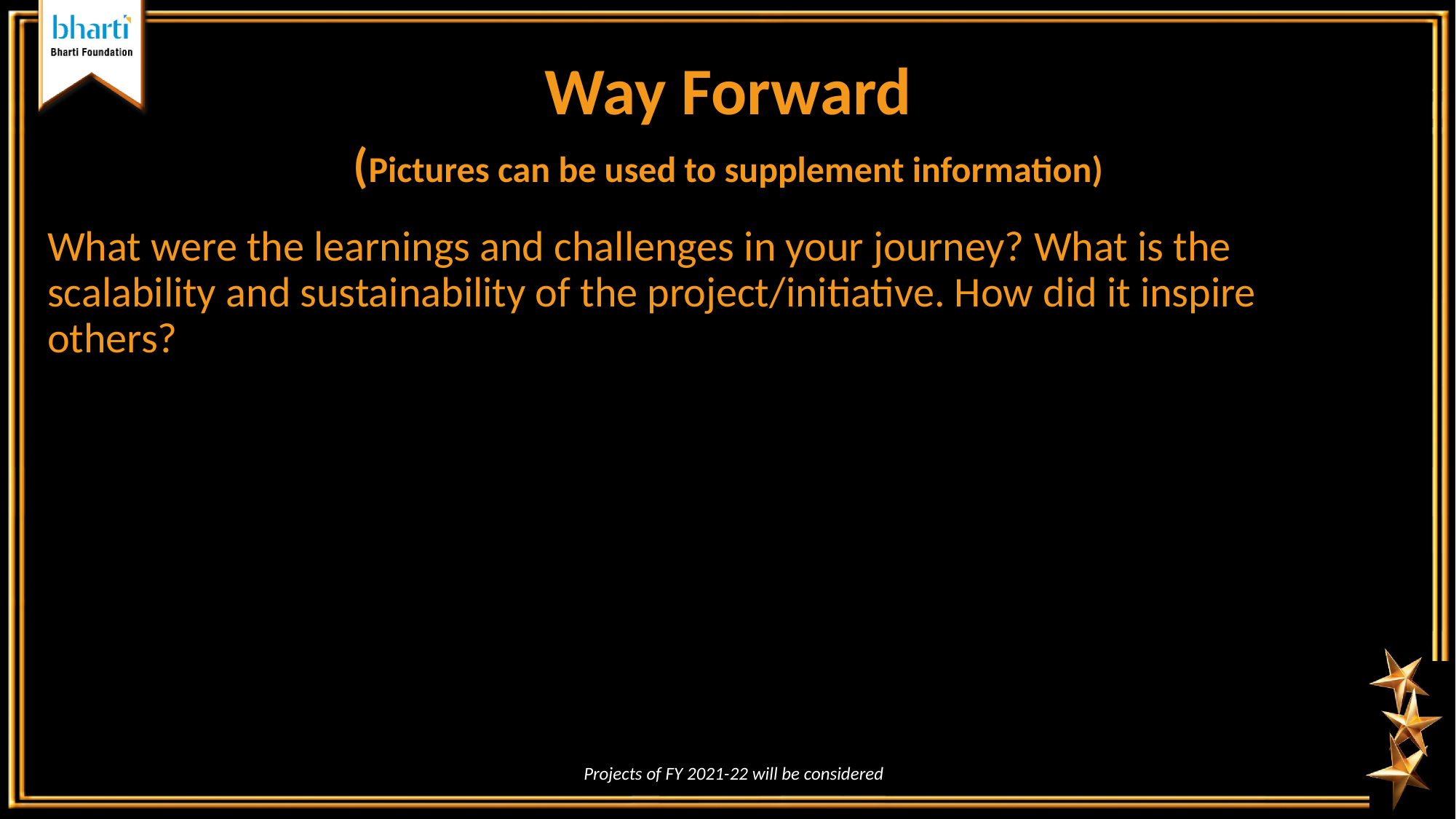

Way Forward
(Pictures can be used to supplement information)
What were the learnings and challenges in your journey? What is the scalability and sustainability of the project/initiative. How did it inspire others?

Projects of FY 2021-22 will be considered